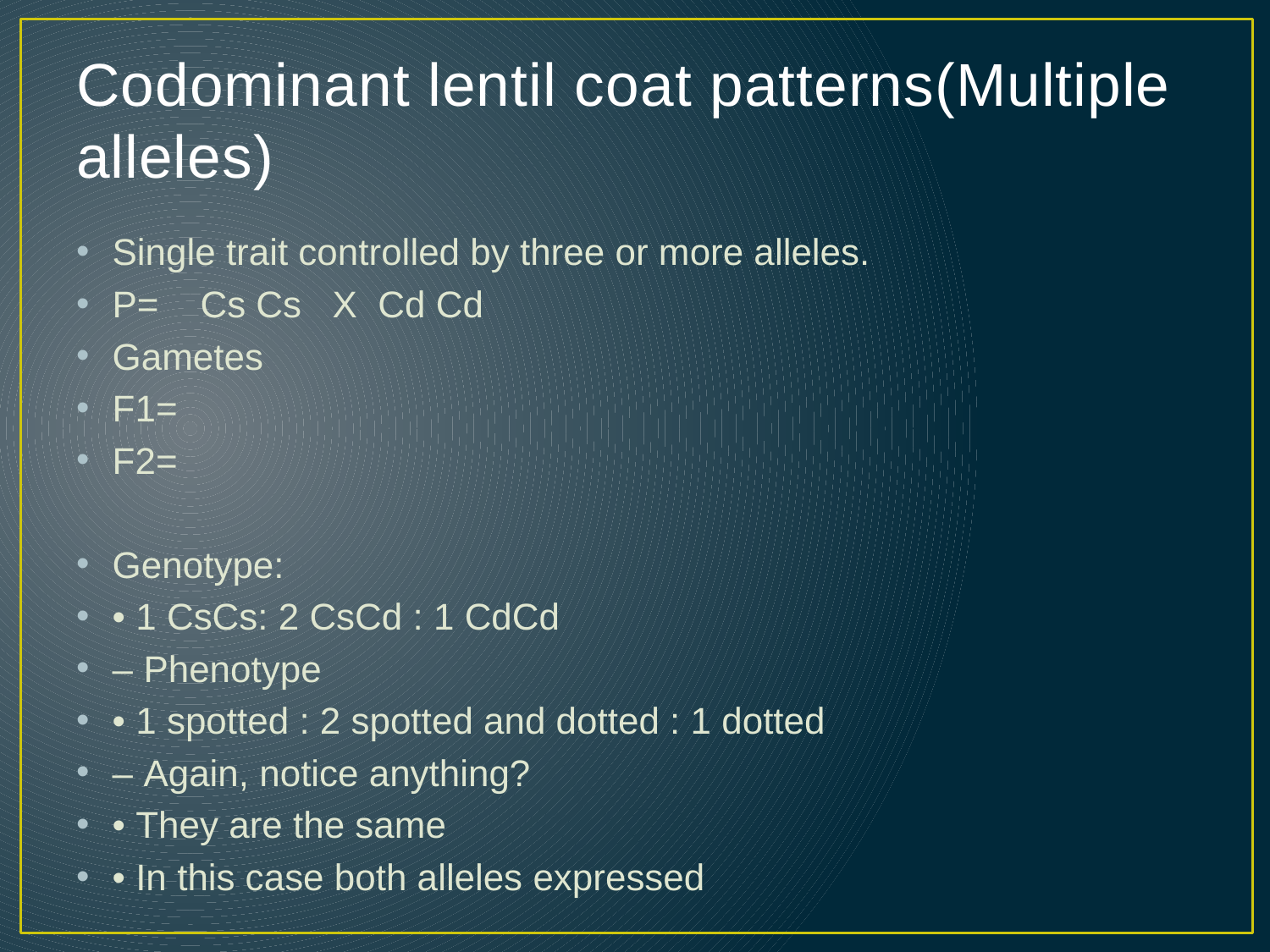

# Codominant lentil coat patterns(Multiple alleles)
Single trait controlled by three or more alleles.
P=    Cs Cs   X  Cd Cd
Gametes
F1=
F2=

Genotype:
• 1 CsCs: 2 CsCd : 1 CdCd
– Phenotype
• 1 spotted : 2 spotted and dotted : 1 dotted
– Again, notice anything?
• They are the same
• In this case both alleles expressed